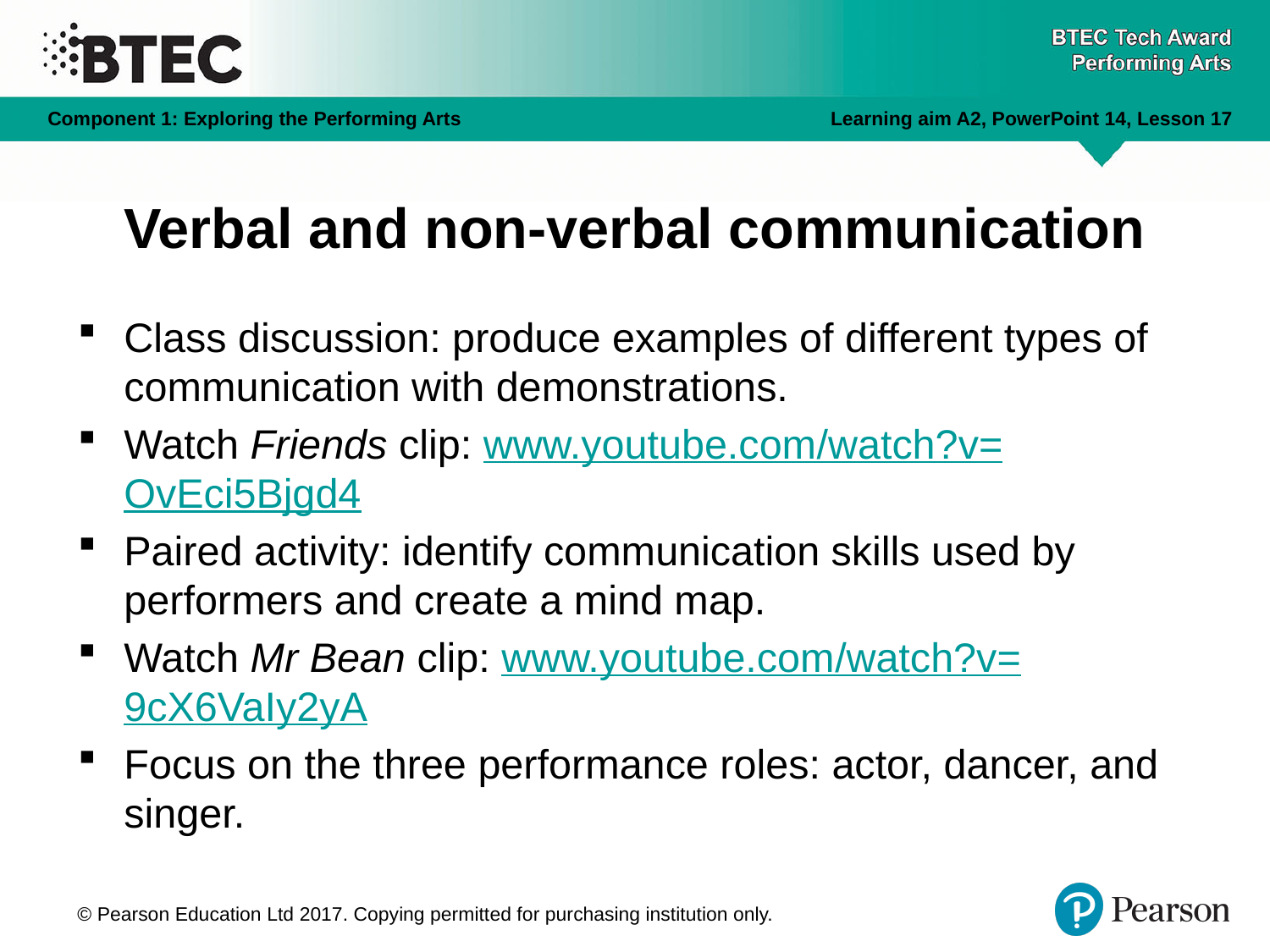

# Verbal and non-verbal communication
Class discussion: produce examples of different types of communication with demonstrations.
Watch Friends clip: www.youtube.com/watch?v=OvEci5Bjgd4
Paired activity: identify communication skills used by performers and create a mind map.
Watch Mr Bean clip: www.youtube.com/watch?v=9cX6VaIy2yA
Focus on the three performance roles: actor, dancer, and singer.

© Pearson Education Ltd 2017. Copying permitted for purchasing institution only.